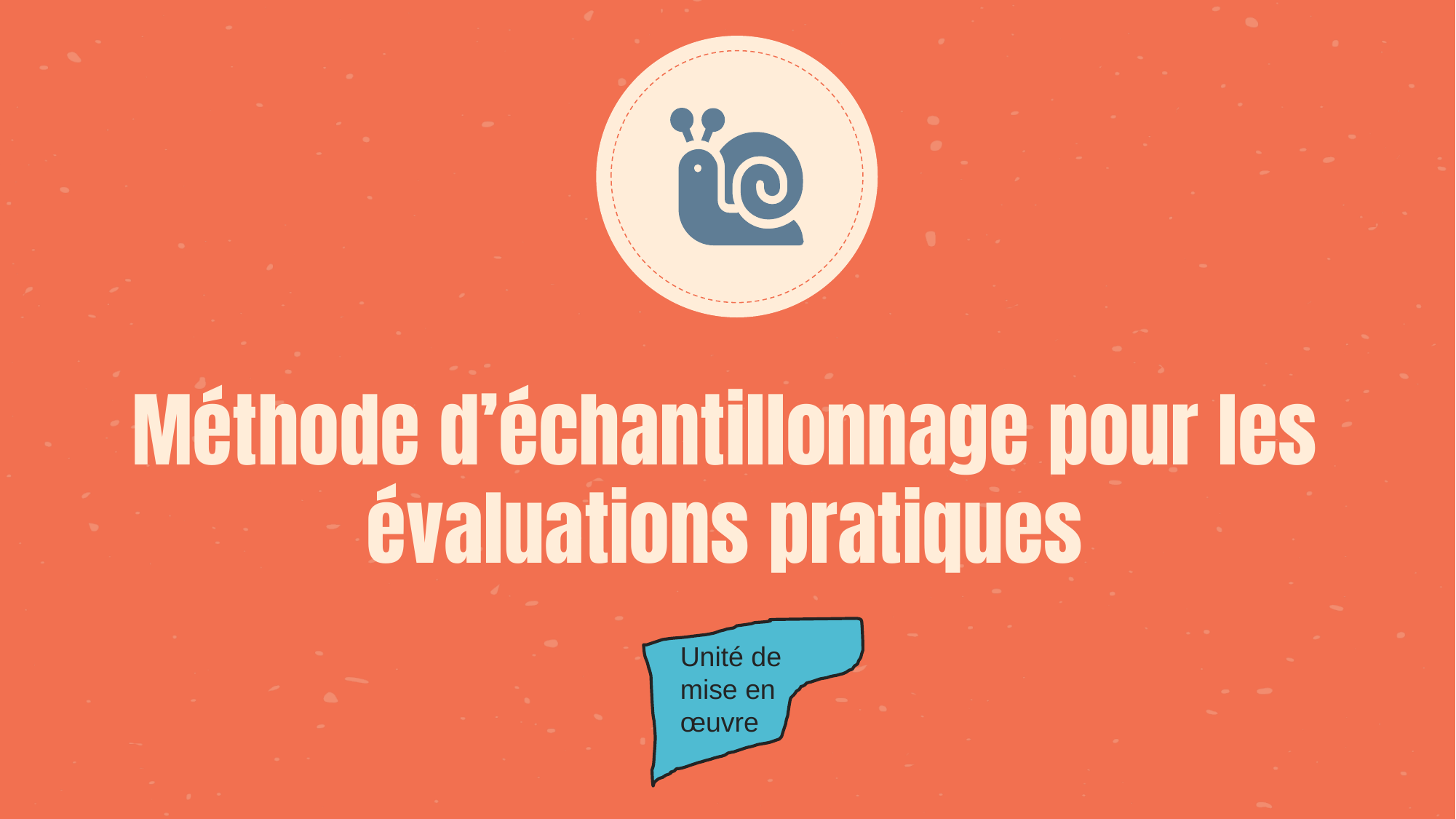

# Méthode d’échantillonnage pour les évaluations pratiques

Unité de mise en œuvre